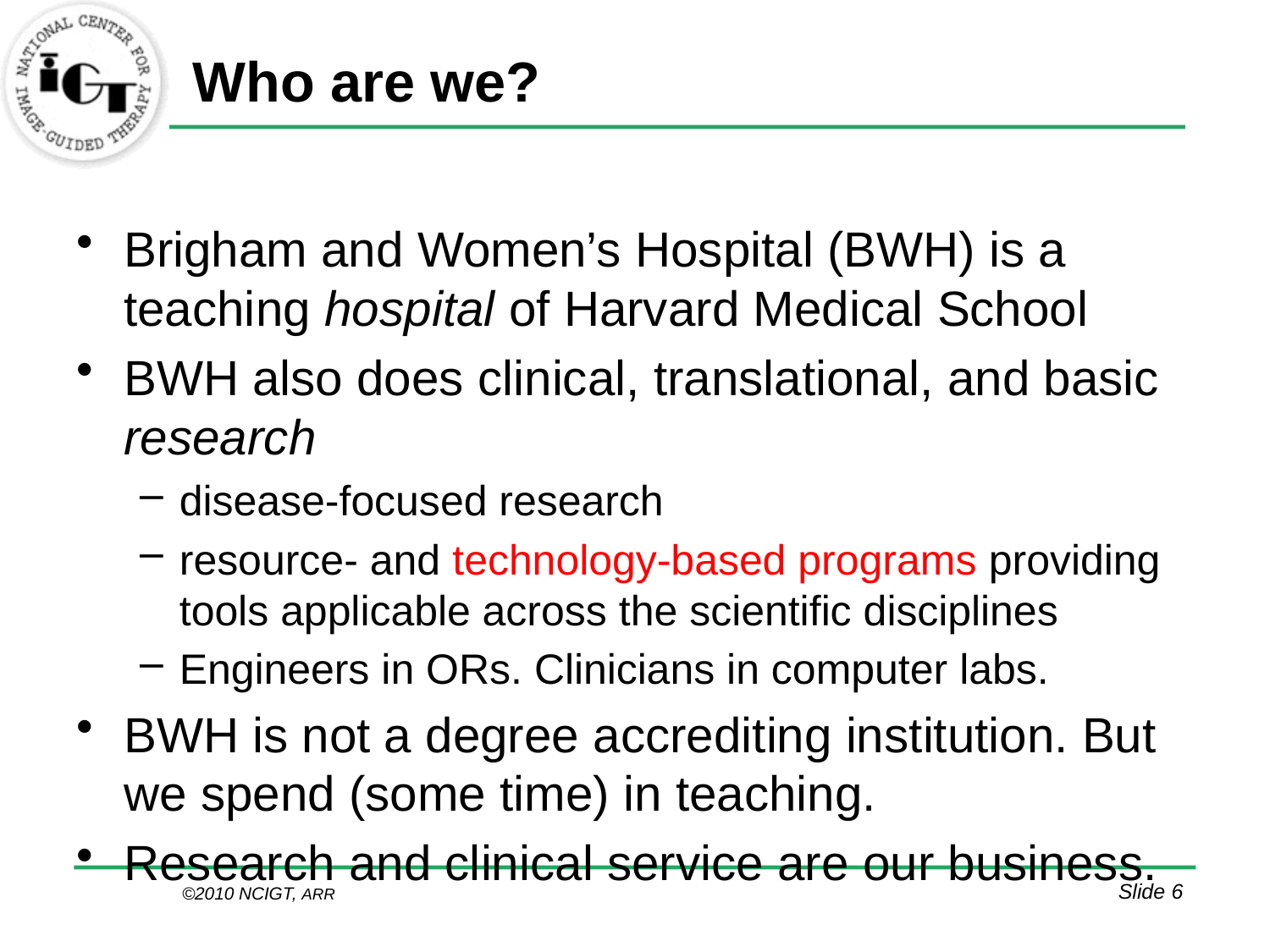

# Who are we?
Brigham and Women’s Hospital (BWH) is a teaching hospital of Harvard Medical School
BWH also does clinical, translational, and basic research
disease-focused research
resource- and technology-based programs providing tools applicable across the scientific disciplines
Engineers in ORs. Clinicians in computer labs.
BWH is not a degree accrediting institution. But we spend (some time) in teaching.
Research and clinical service are our business.